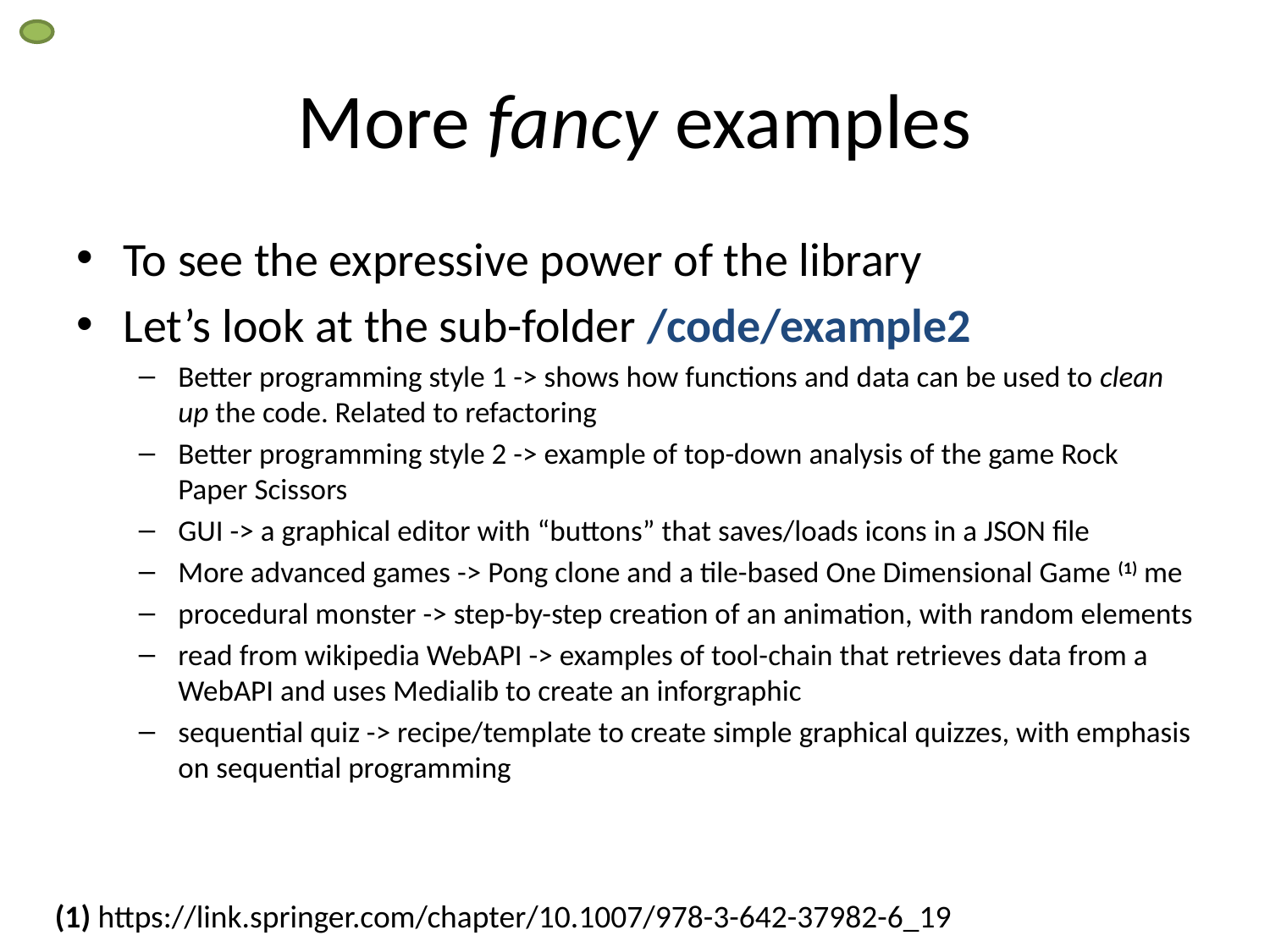

# More fancy examples
To see the expressive power of the library
Let’s look at the sub-folder /code/example2
Better programming style 1 -> shows how functions and data can be used to clean up the code. Related to refactoring
Better programming style 2 -> example of top-down analysis of the game Rock Paper Scissors
GUI -> a graphical editor with “buttons” that saves/loads icons in a JSON file
More advanced games -> Pong clone and a tile-based One Dimensional Game (1) me
procedural monster -> step-by-step creation of an animation, with random elements
read from wikipedia WebAPI -> examples of tool-chain that retrieves data from a WebAPI and uses Medialib to create an inforgraphic
sequential quiz -> recipe/template to create simple graphical quizzes, with emphasis on sequential programming
(1) https://link.springer.com/chapter/10.1007/978-3-642-37982-6_19